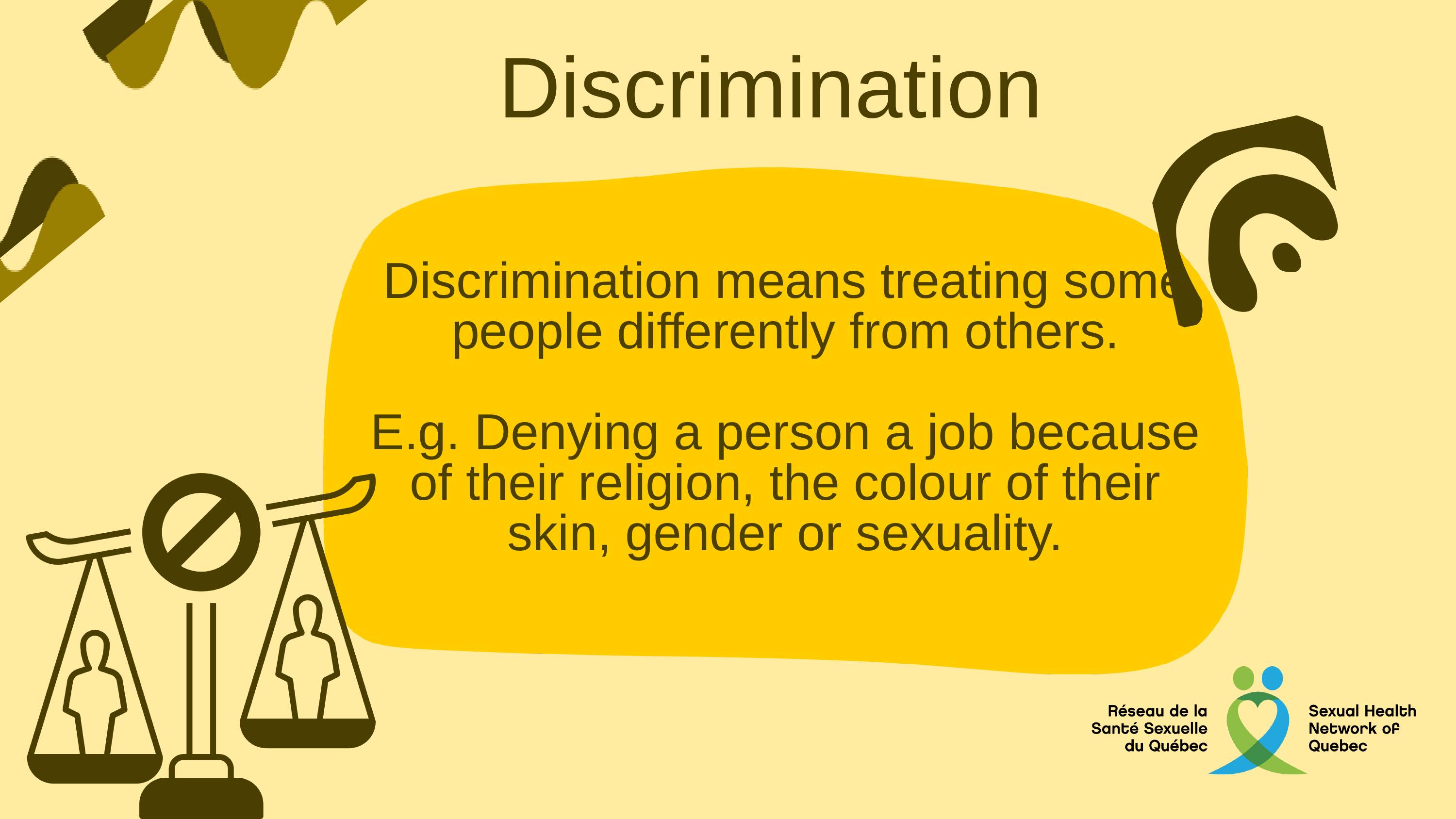

Discrimination

Discrimination means treating some people differently from others.

E.g. Denying a person a job because of their religion, the colour of their skin, gender or sexuality.